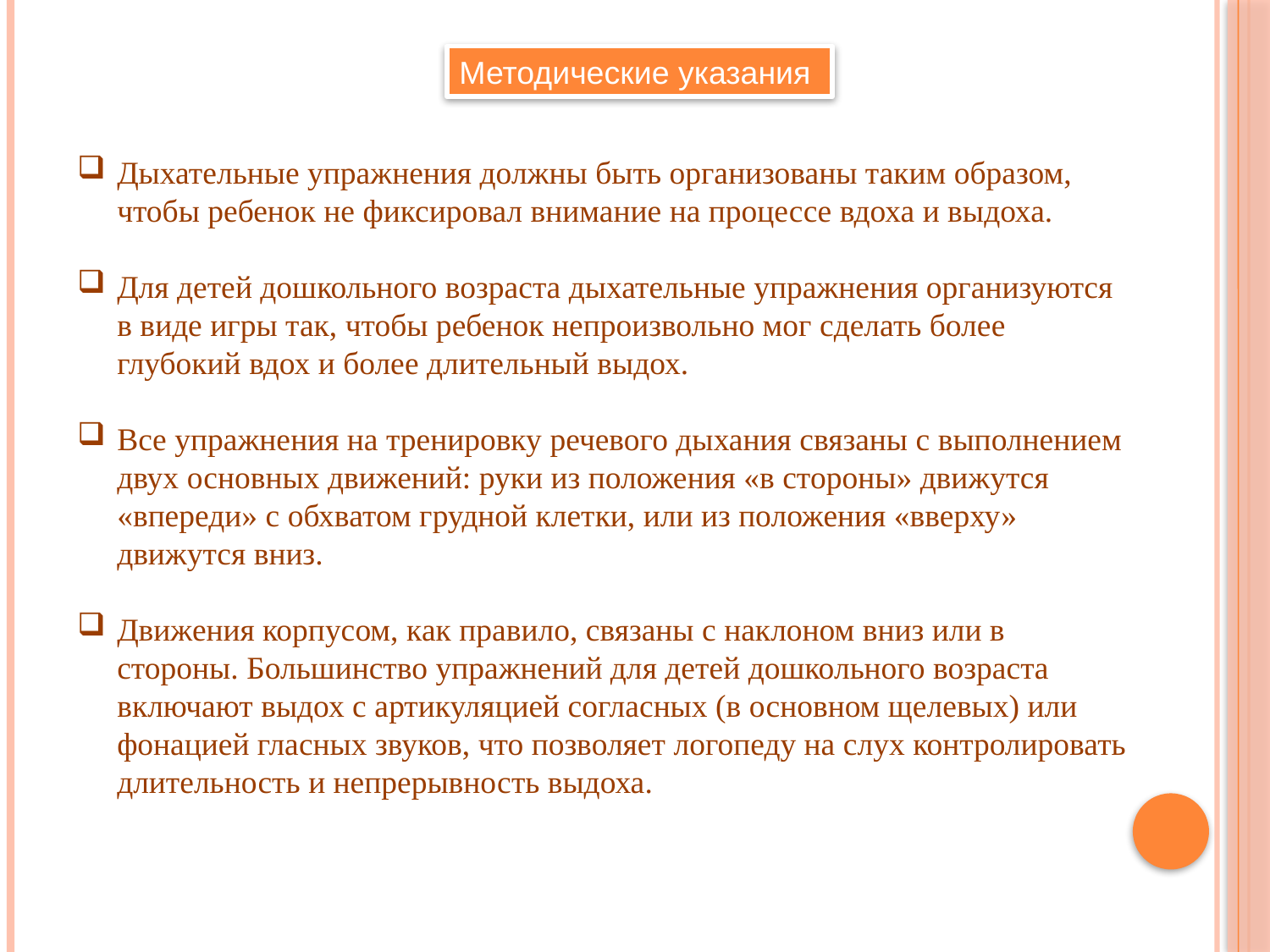

Методические указания
Дыхательные упражнения должны быть организованы таким образом, чтобы ребенок не фиксировал внимание на процессе вдоха и выдоха.

Для детей дошкольного возраста дыхательные упражнения организуются в виде игры так, чтобы ребенок непроизвольно мог сделать более глубокий вдох и более длительный выдох.

Все упражнения на тренировку речевого дыхания связаны с выполнением двух основных движений: руки из положения «в стороны» движутся «впереди» с обхватом грудной клетки, или из положения «вверху» движутся вниз.

Движения корпусом, как правило, связаны с наклоном вниз или в стороны. Большинство упражнений для детей дошкольного возраста включают выдох с артикуляцией согласных (в основном щелевых) или фонацией гласных звуков, что позволяет логопеду на слух контролировать длительность и непрерывность выдоха.